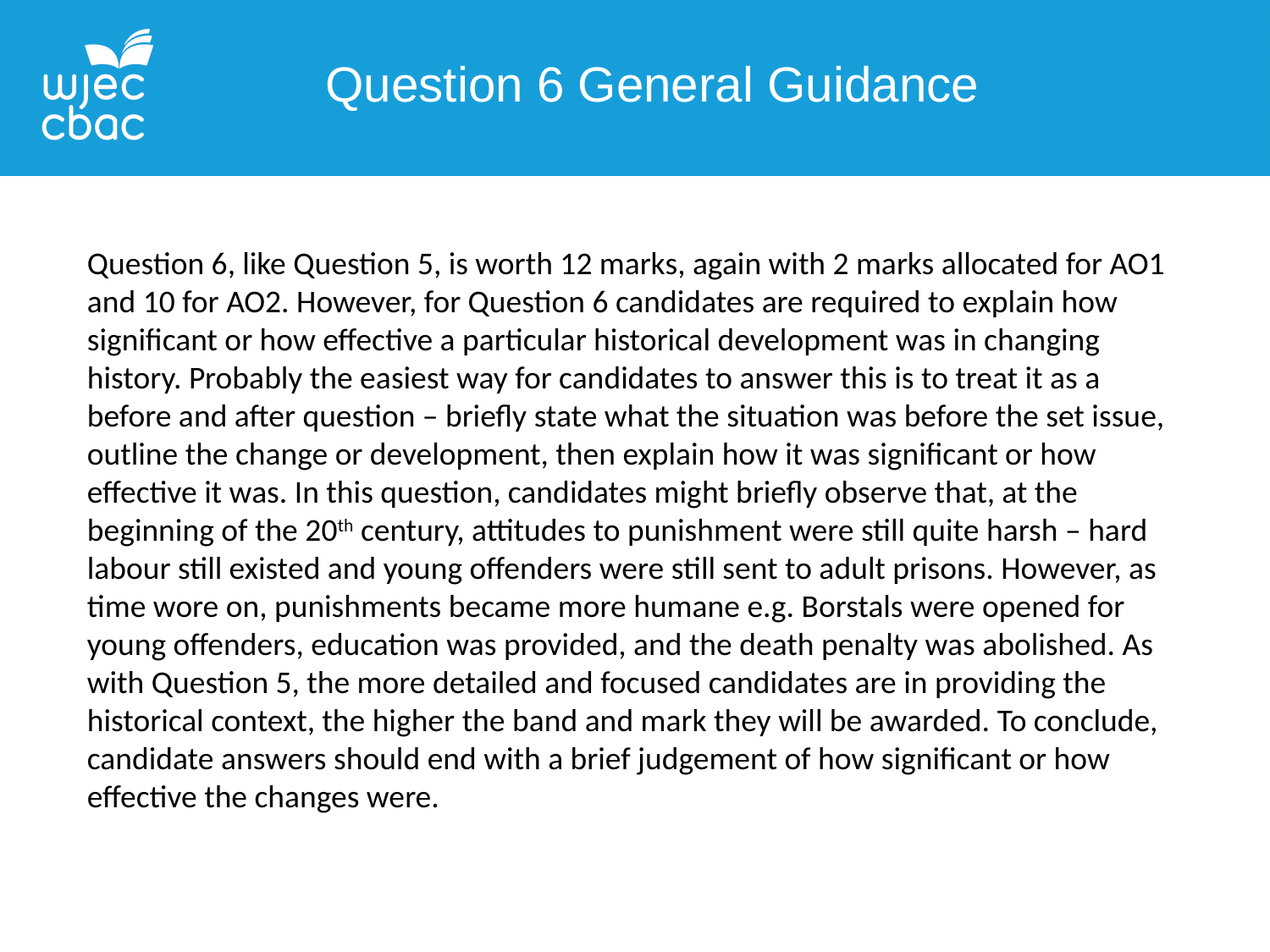

Question 6 General Guidance

Question 6, like Question 5, is worth 12 marks, again with 2 marks allocated for AO1 and 10 for AO2. However, for Question 6 candidates are required to explain how significant or how effective a particular historical development was in changing history. Probably the easiest way for candidates to answer this is to treat it as a before and after question – briefly state what the situation was before the set issue, outline the change or development, then explain how it was significant or how effective it was. In this question, candidates might briefly observe that, at the beginning of the 20th century, attitudes to punishment were still quite harsh – hard labour still existed and young offenders were still sent to adult prisons. However, as time wore on, punishments became more humane e.g. Borstals were opened for young offenders, education was provided, and the death penalty was abolished. As with Question 5, the more detailed and focused candidates are in providing the historical context, the higher the band and mark they will be awarded. To conclude, candidate answers should end with a brief judgement of how significant or how effective the changes were.